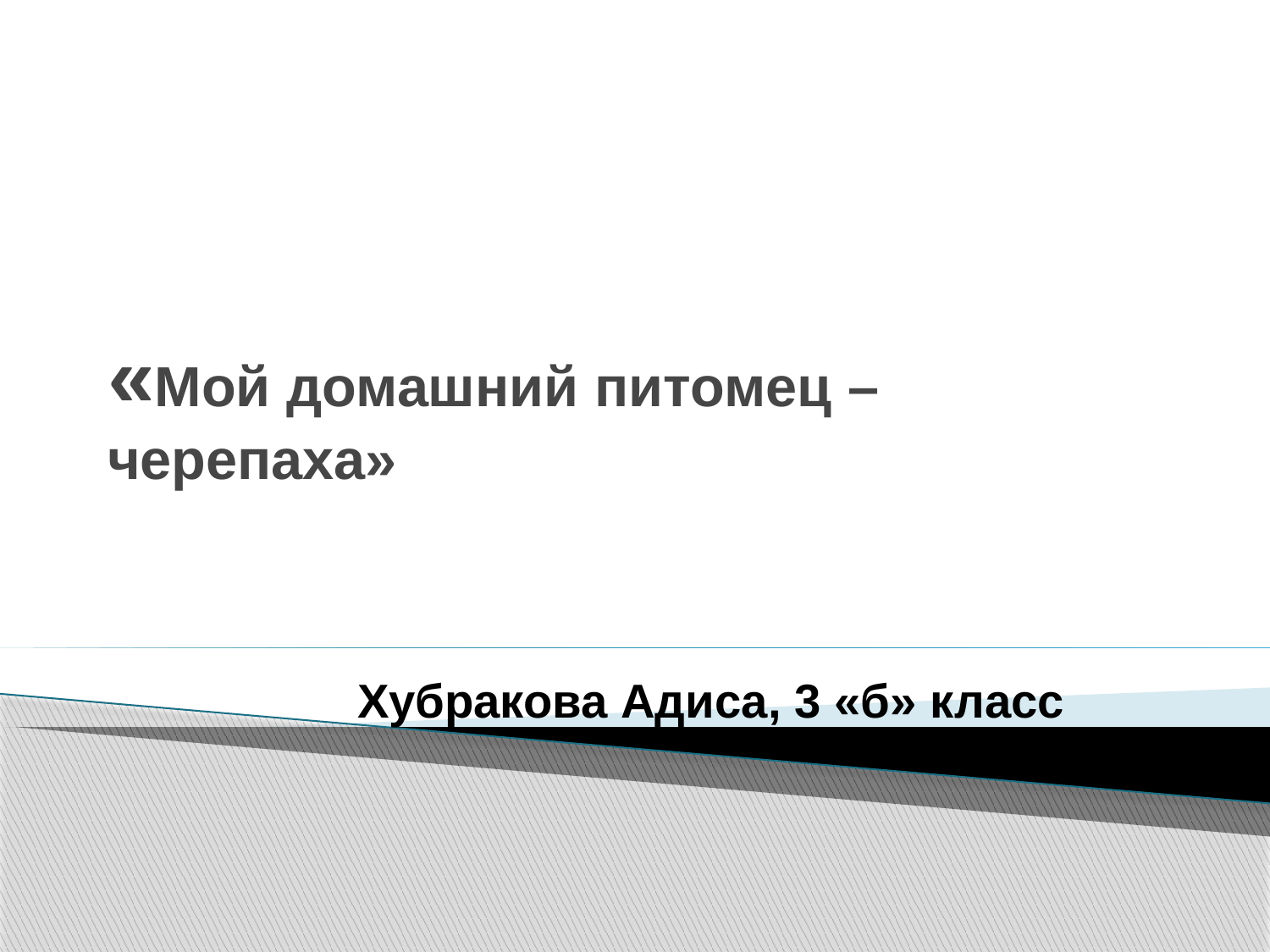

# «Мой домашний питомец – черепаха»
Хубракова Адиса, 3 «б» класс